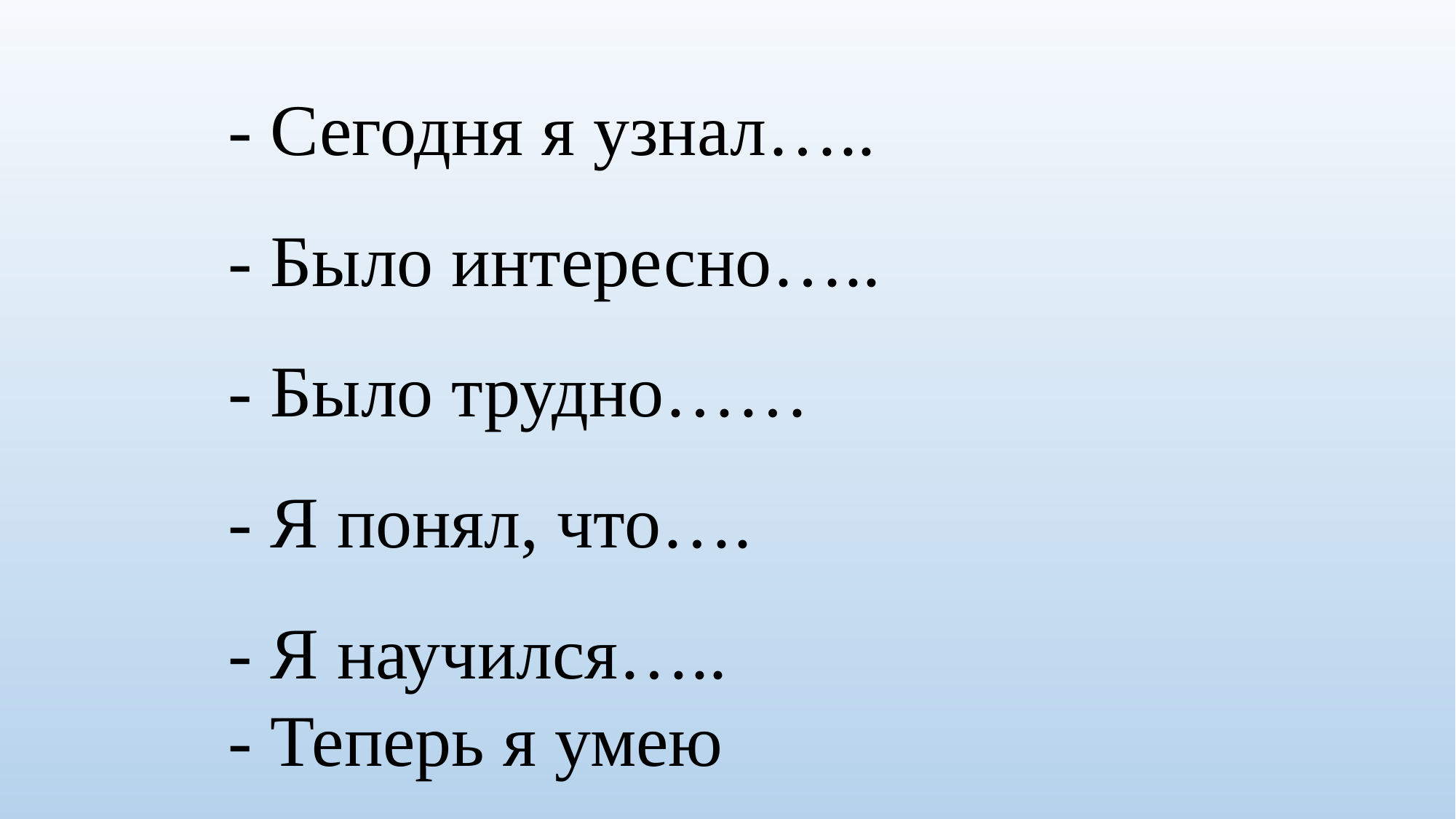

- Сегодня я узнал…..
- Было интересно…..
- Было трудно……
- Я понял, что….
- Я научился…..
- Теперь я умею